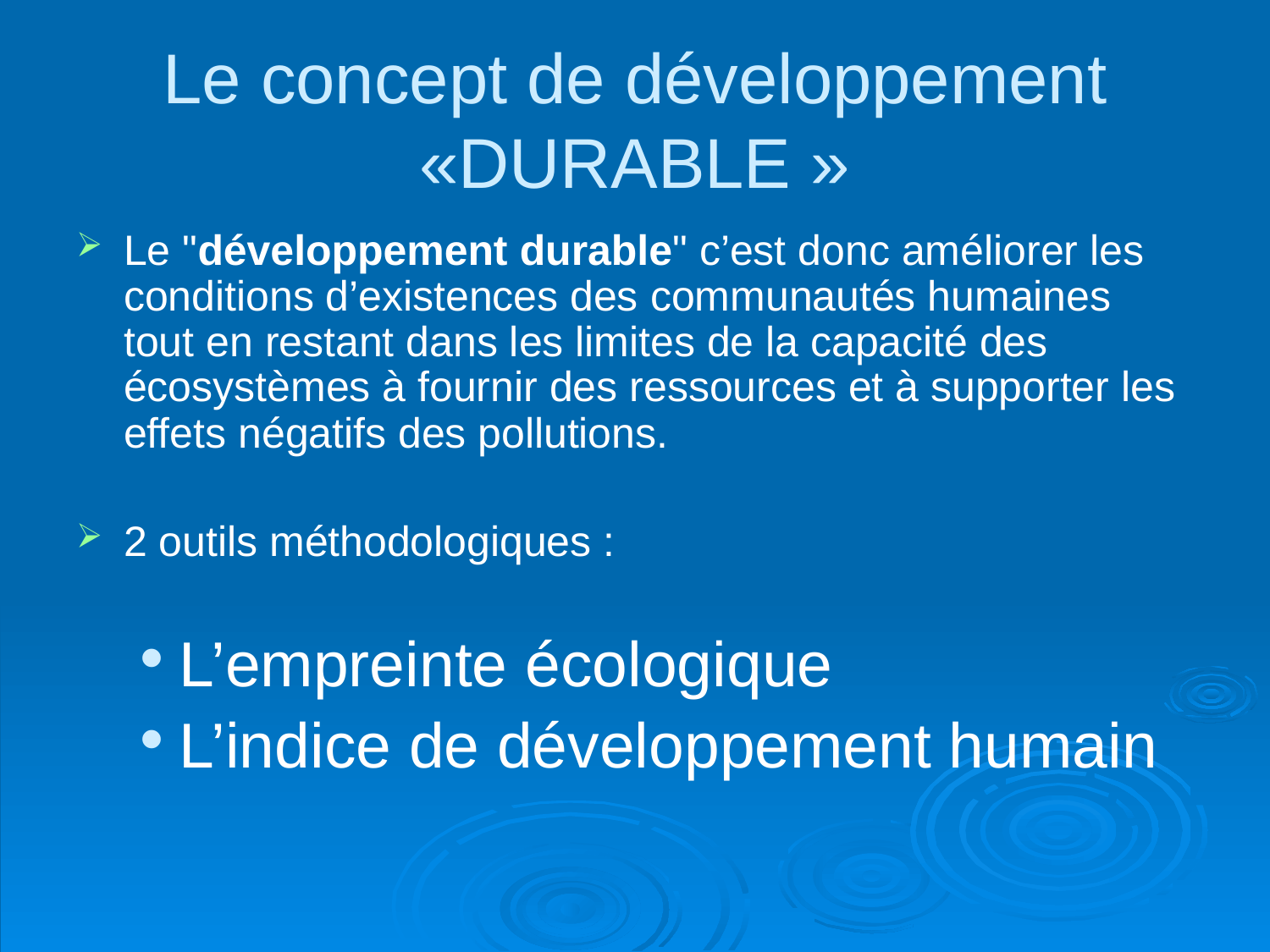

# Le concept de développement «DURABLE »
Le "développement durable" c’est donc améliorer les conditions d’existences des communautés humaines tout en restant dans les limites de la capacité des écosystèmes à fournir des ressources et à supporter les effets négatifs des pollutions.

2 outils méthodologiques :

L’empreinte écologique
L’indice de développement humain